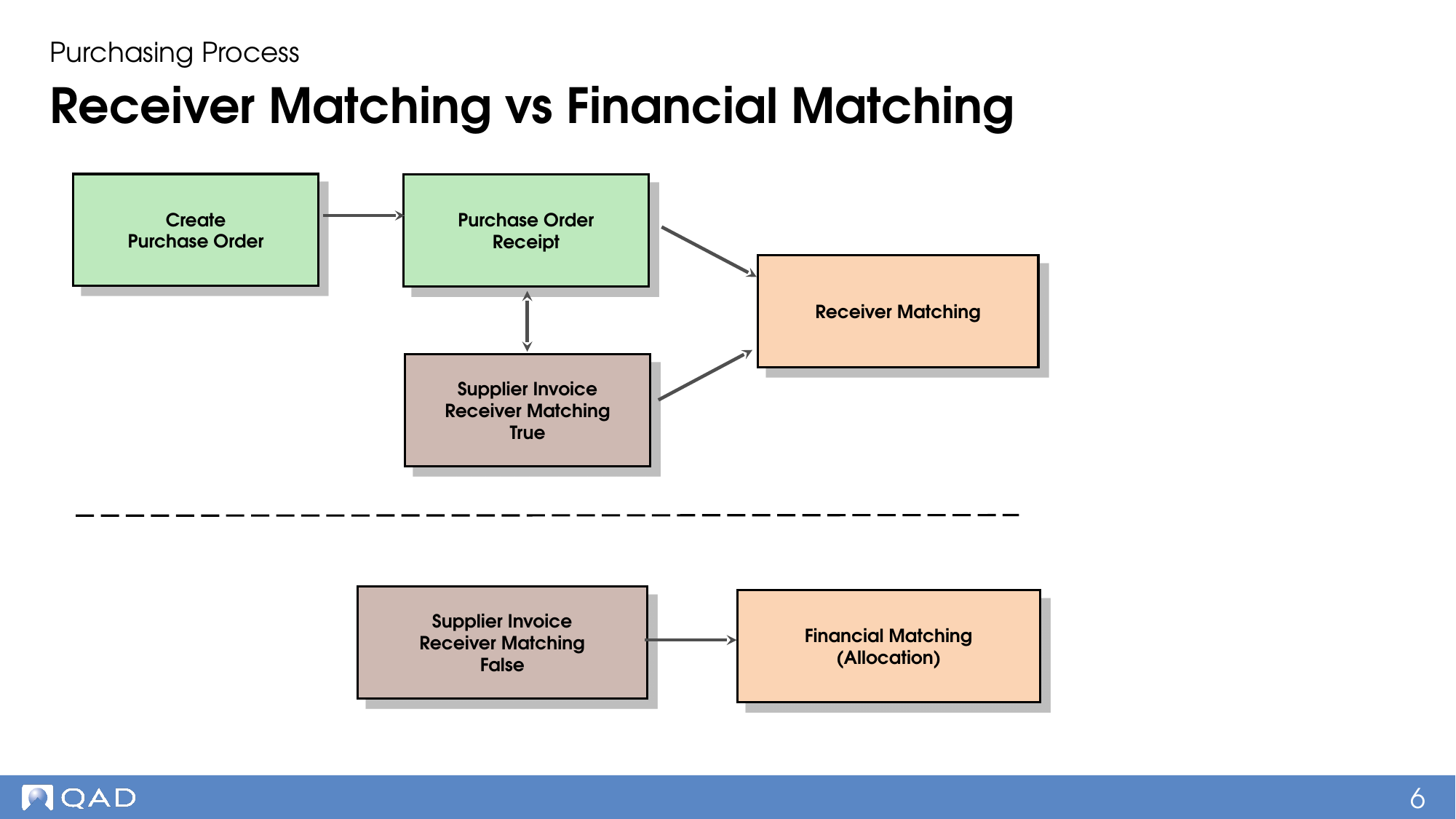

Purchasing Process
# Receiver Matching vs Financial Matching
Create
Purchase Order
Purchase Order Receipt
Receiver Matching
Supplier Invoice
Receiver Matching True
Supplier Invoice
Receiver Matching
False
Financial Matching
(Allocation)
6